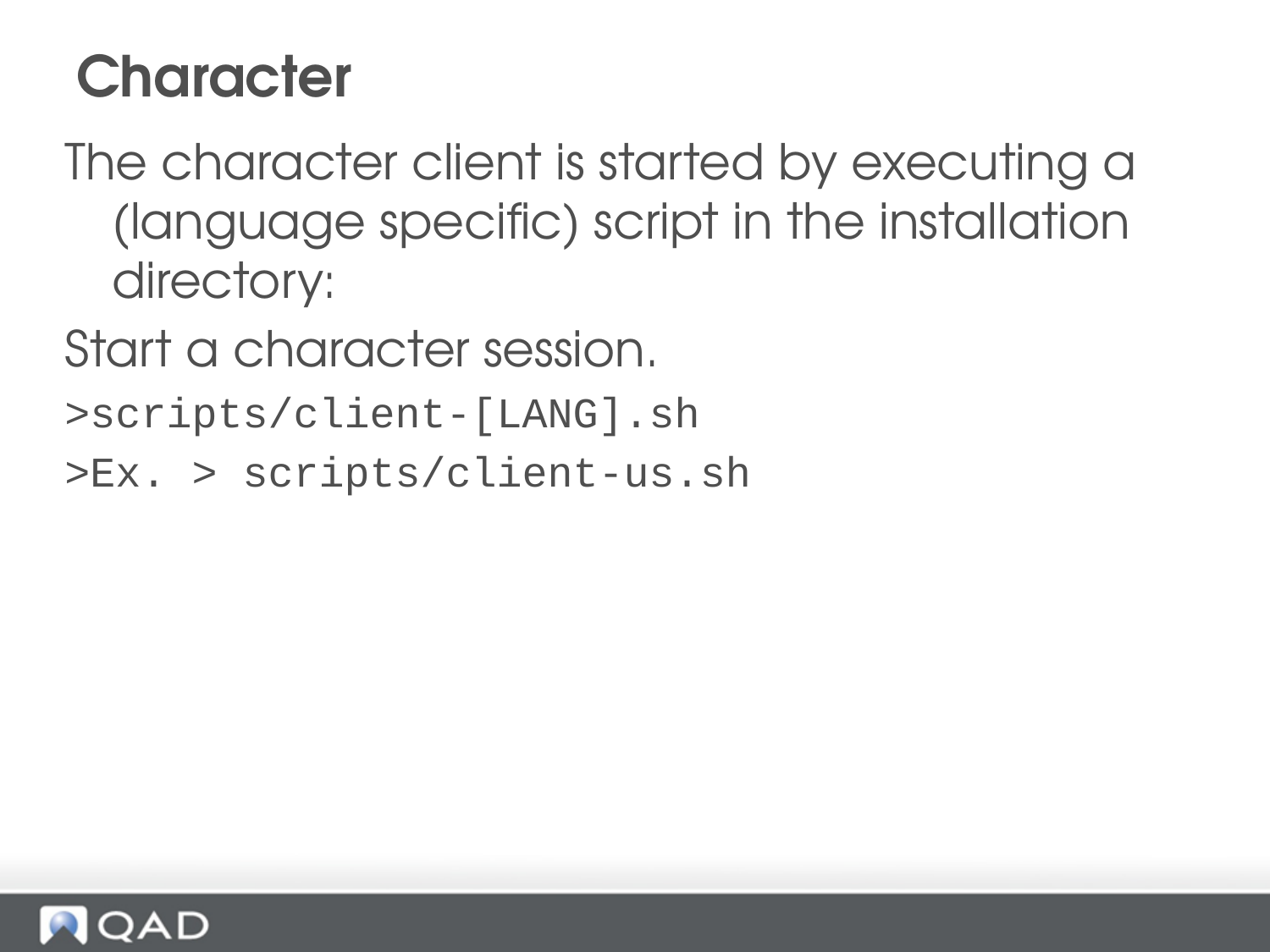

# Character
The character client is started by executing a (language specific) script in the installation directory:
Start a character session.
>scripts/client-[LANG].sh
>Ex. > scripts/client-us.sh